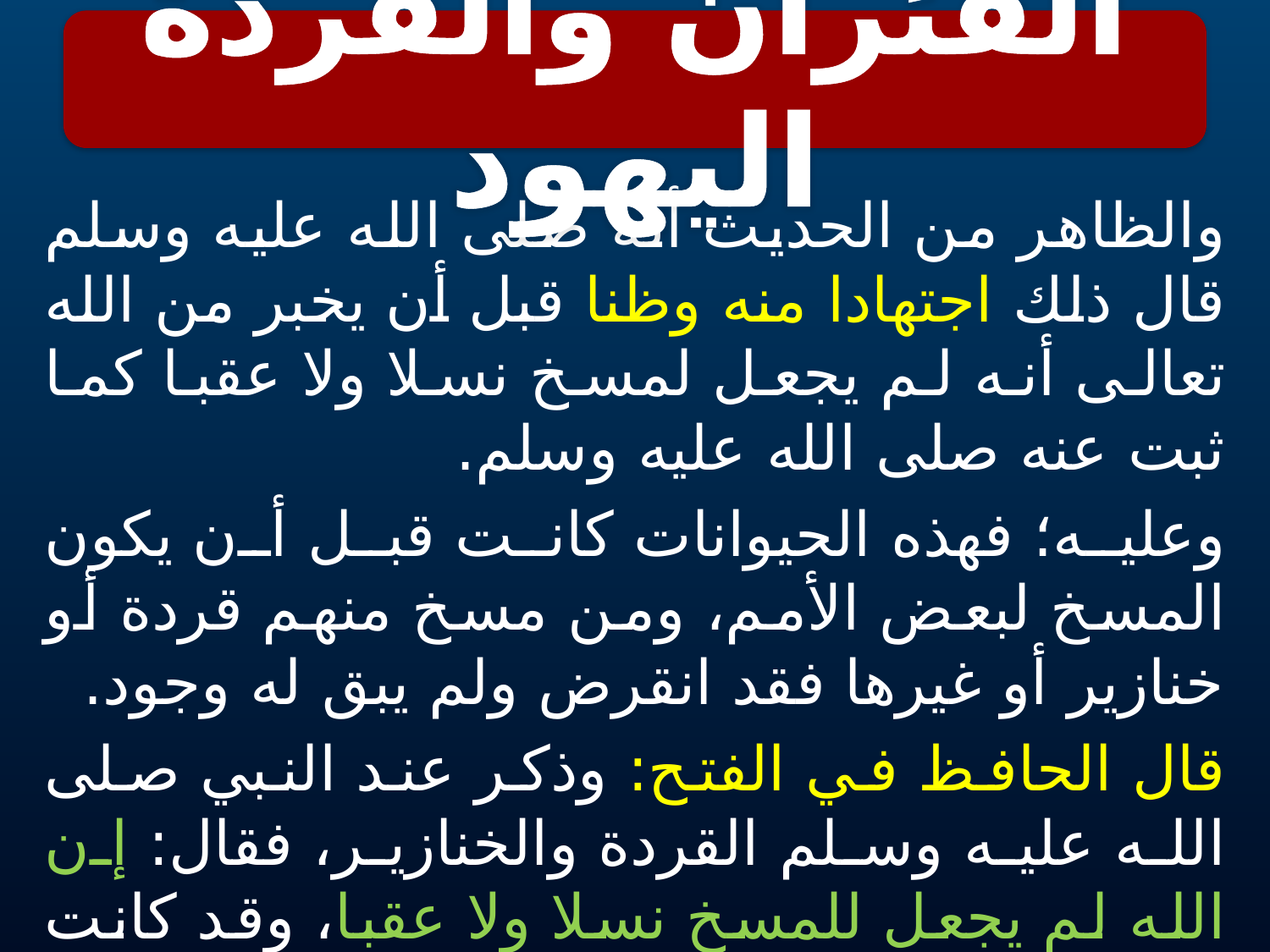

الفئران والقردة اليهود
#
والظاهر من الحديث أنه صلى الله عليه وسلم قال ذلك اجتهادا منه وظنا قبل أن يخبر من الله تعالى أنه لم يجعل لمسخ نسلا ولا عقبا كما ثبت عنه صلى الله عليه وسلم.
وعليه؛ فهذه الحيوانات كانت قبل أن يكون المسخ لبعض الأمم، ومن مسخ منهم قردة أو خنازير أو غيرها فقد انقرض ولم يبق له وجود.
قال الحافظ في الفتح: وذكر عند النبي صلى الله عليه وسلم القردة والخنازير، فقال: إن الله لم يجعل للمسخ نسلا ولا عقبا، وقد كانت القردة والخنازير قبل ذلك- كما في صحيح مسلم وغيره-، وعلى هذا يحمل قوله صلى الله عليه وسلم: لا أراها إلا الفأر، وكأنه كان يظن ذلك ثم أعلم بأنها ليست هي.